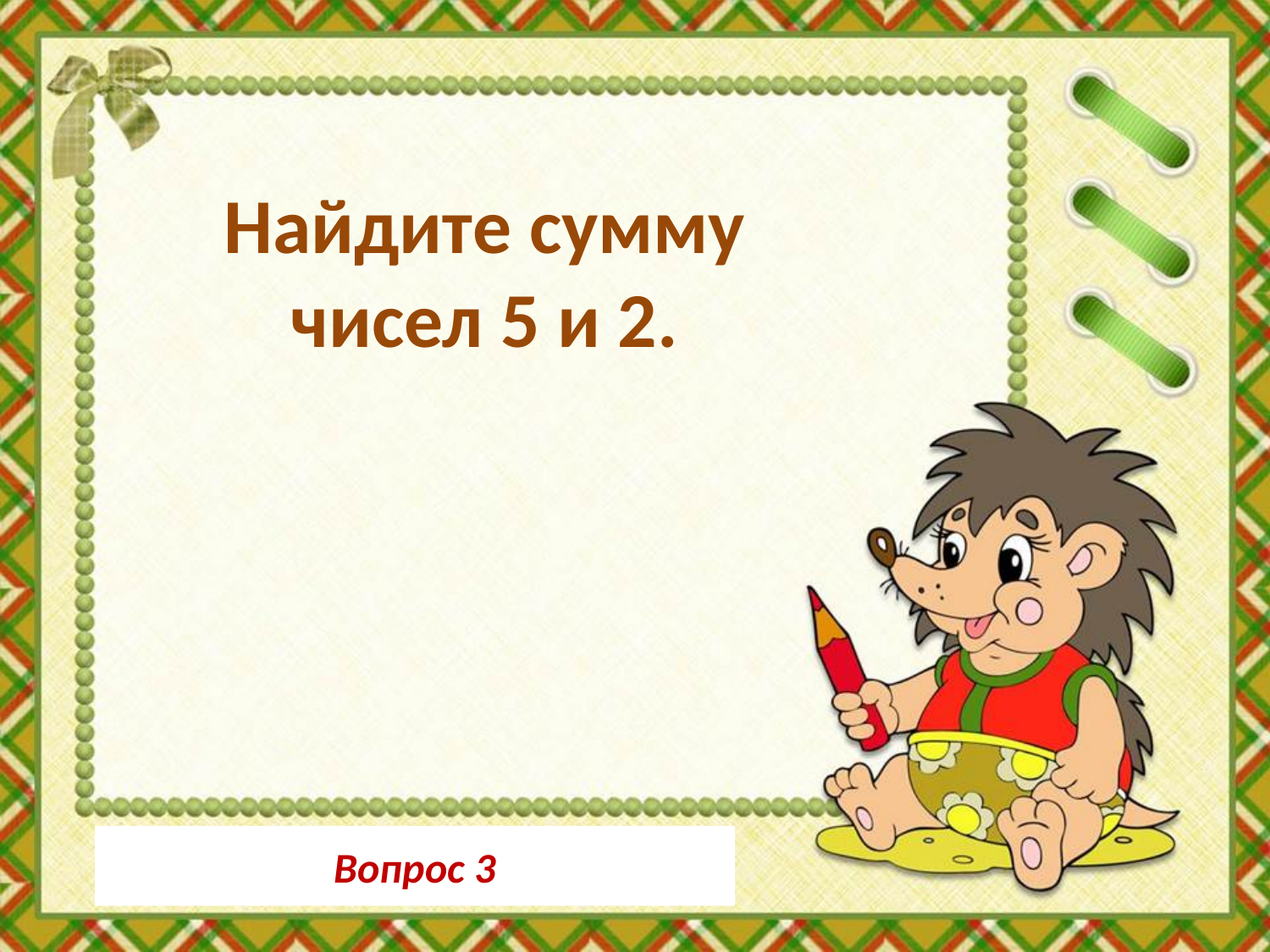

Найдите сумму чисел 5 и 2.
Вопрос 3